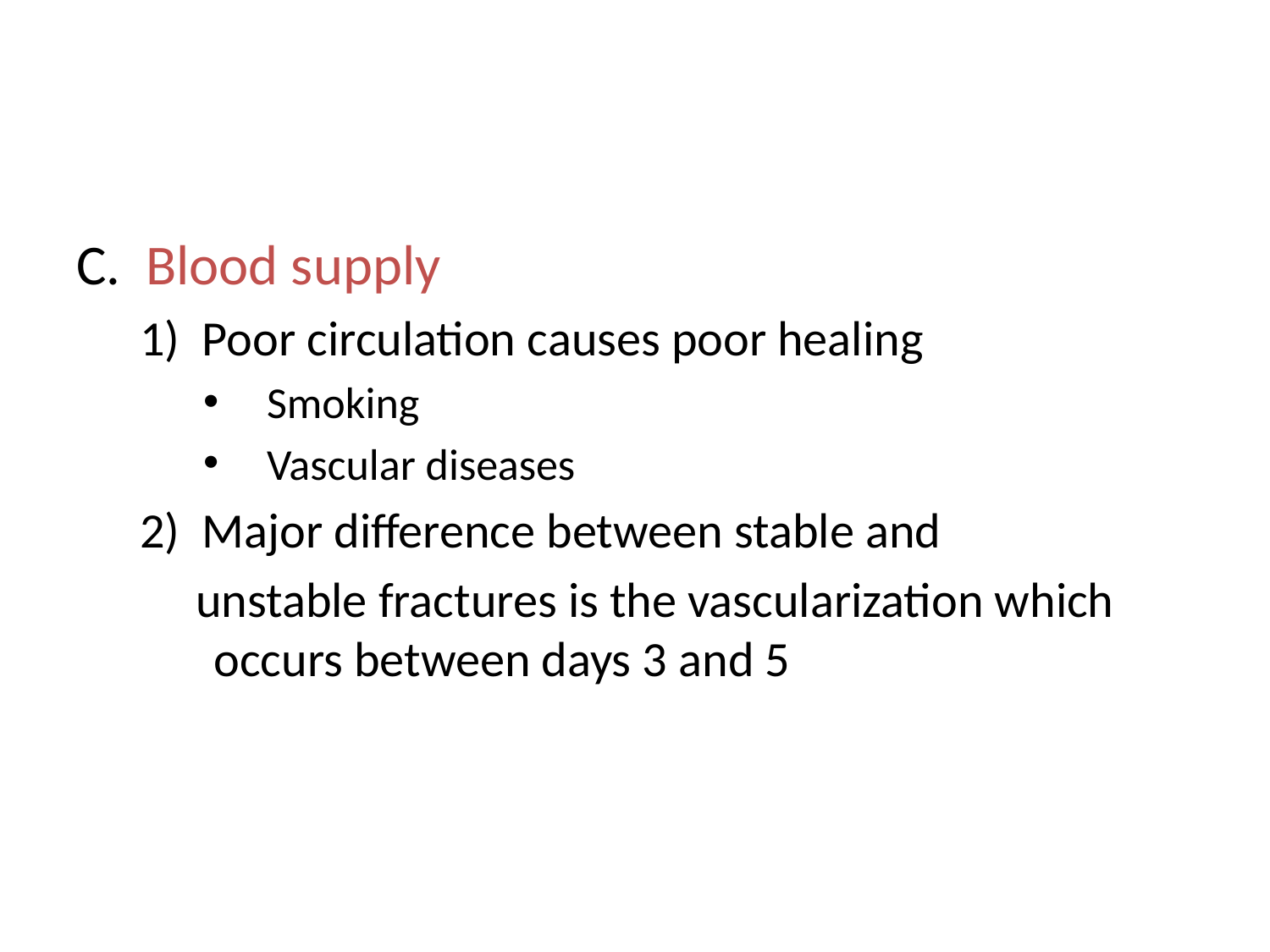

#
C.  Blood supply
1)  Poor circulation causes poor healing
Smoking
Vascular diseases
2)  Major difference between stable and
     unstable fractures is the vascularization which occurs between days 3 and 5